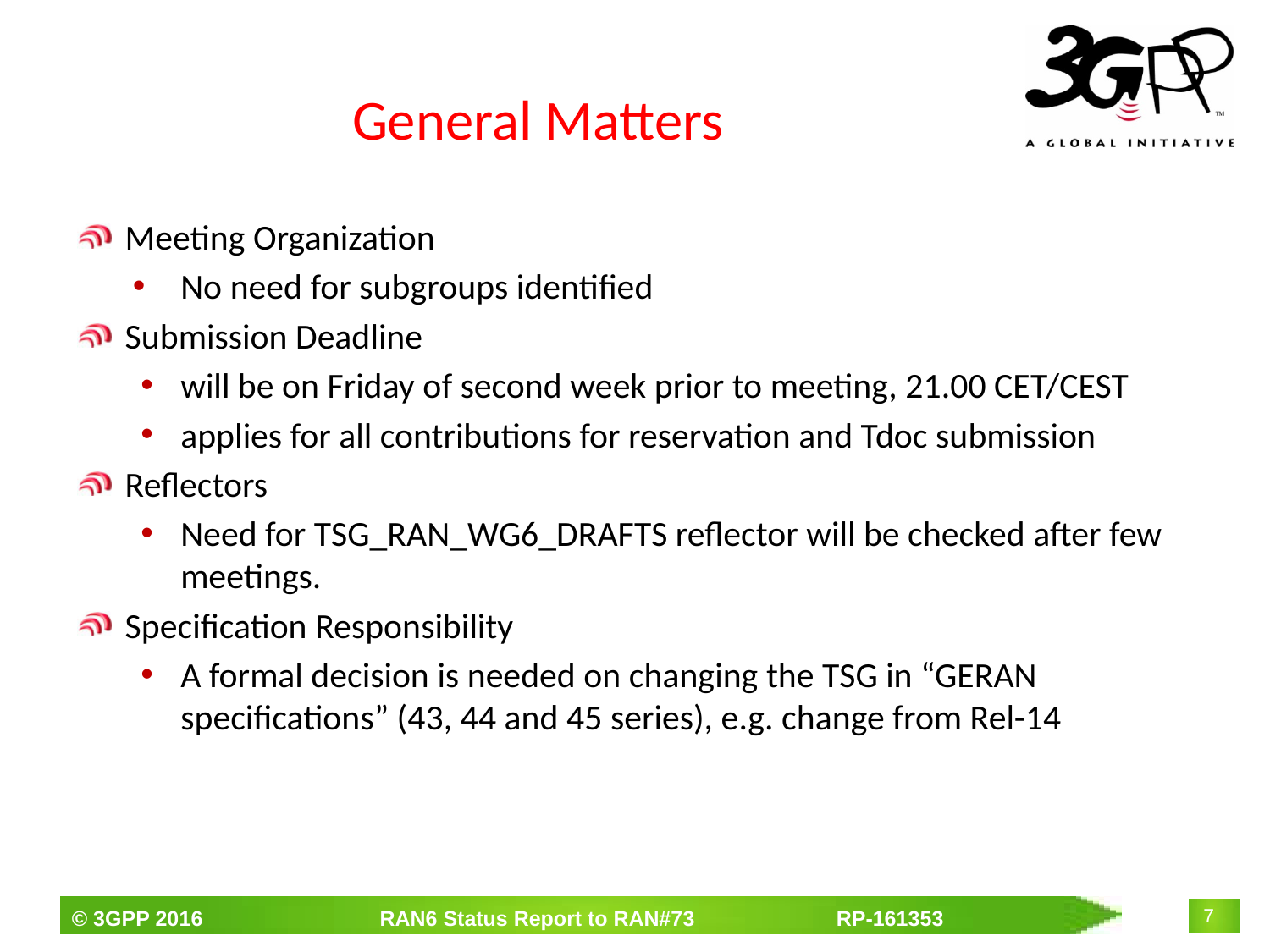

# General Matters
Meeting Organization
No need for subgroups identified
Submission Deadline
will be on Friday of second week prior to meeting, 21.00 CET/CEST
applies for all contributions for reservation and Tdoc submission
Reflectors
Need for TSG_RAN_WG6_DRAFTS reflector will be checked after few meetings.
Specification Responsibility
A formal decision is needed on changing the TSG in “GERAN specifications” (43, 44 and 45 series), e.g. change from Rel-14